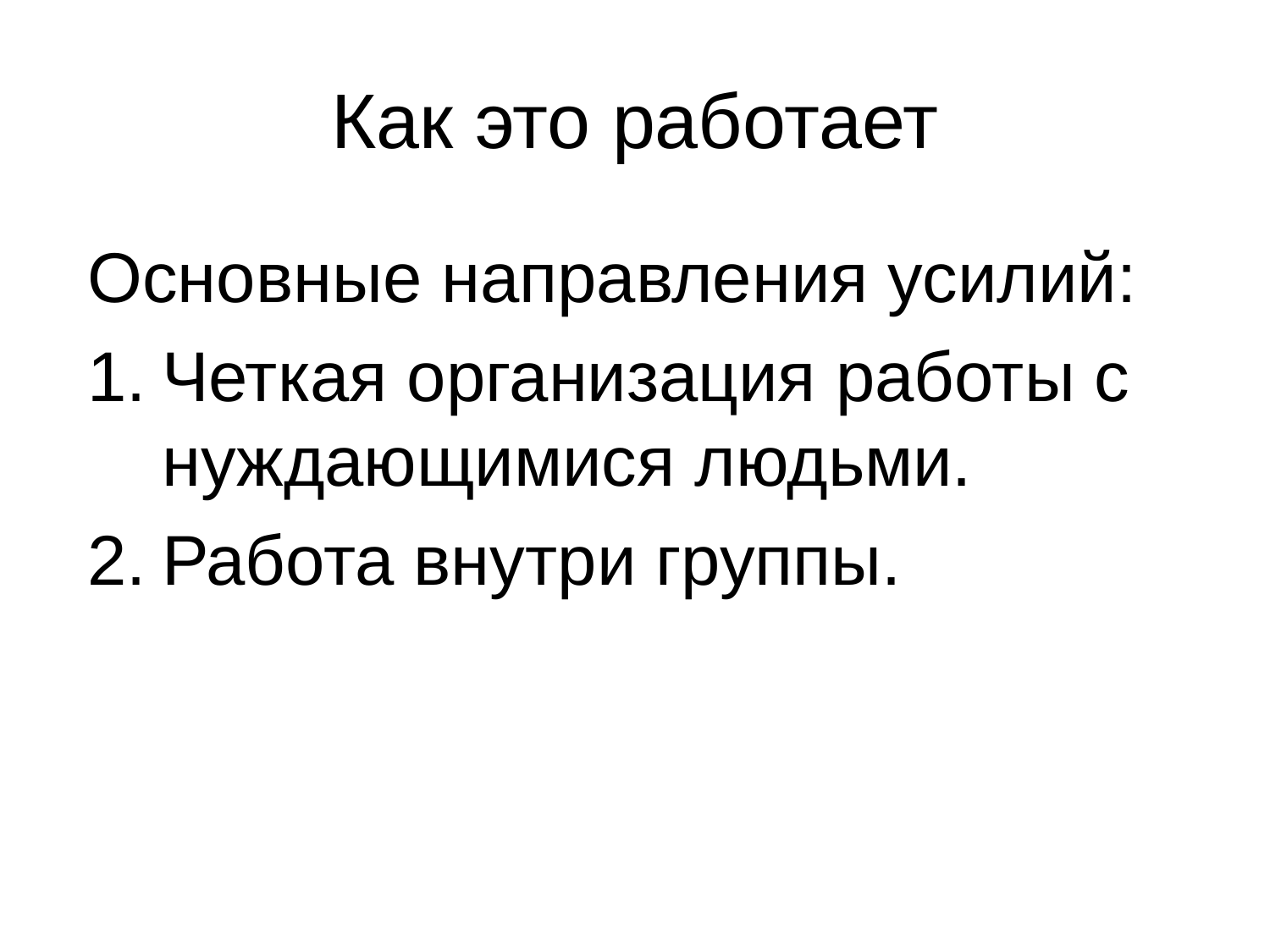

# Как это работает
Основные направления усилий:
Четкая организация работы с нуждающимися людьми.
Работа внутри группы.